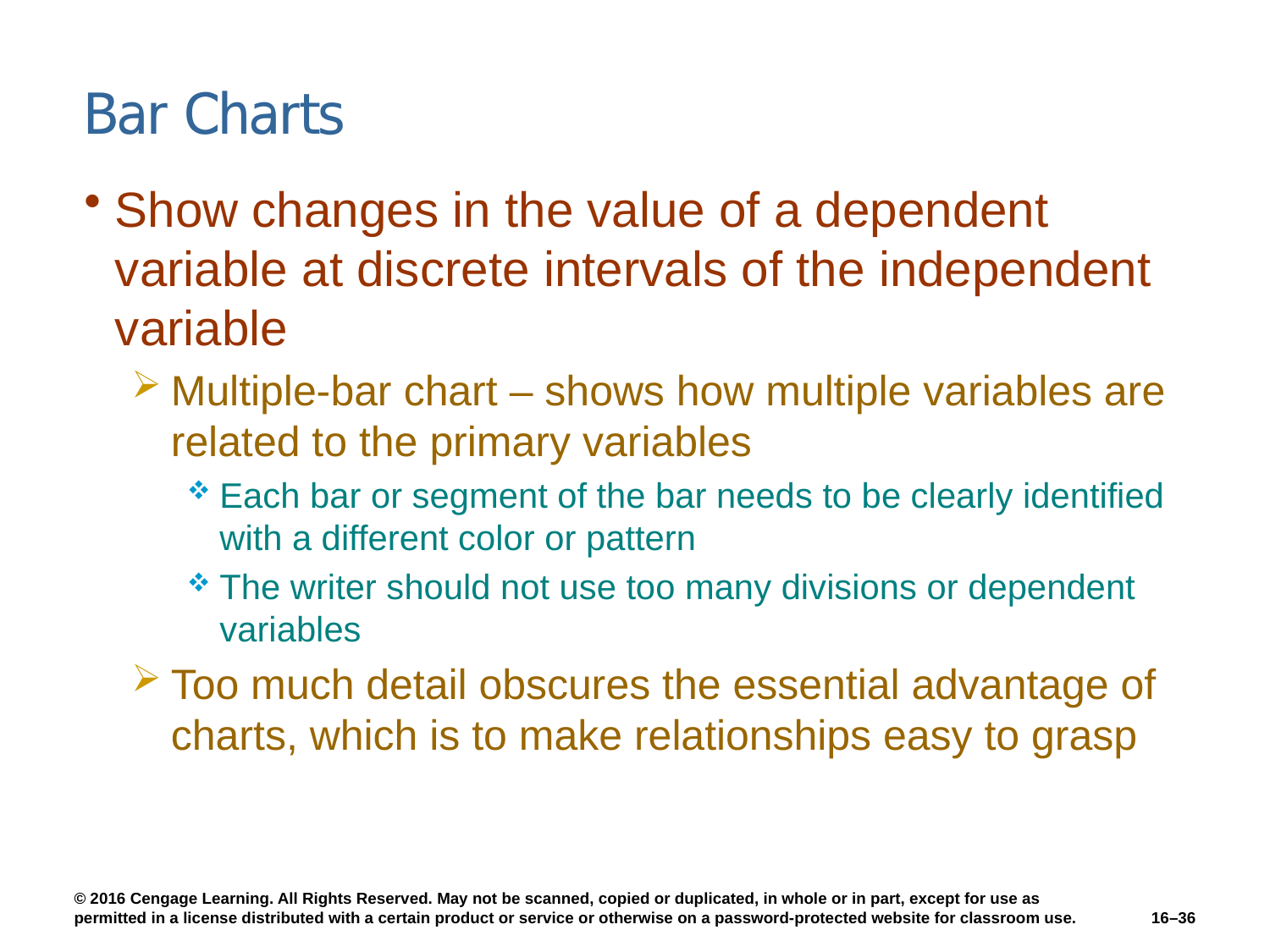

# Bar Charts
Show changes in the value of a dependent variable at discrete intervals of the independent variable
Multiple-bar chart – shows how multiple variables are related to the primary variables
Each bar or segment of the bar needs to be clearly identified with a different color or pattern
The writer should not use too many divisions or dependent variables
Too much detail obscures the essential advantage of charts, which is to make relationships easy to grasp
16–36
© 2016 Cengage Learning. All Rights Reserved. May not be scanned, copied or duplicated, in whole or in part, except for use as permitted in a license distributed with a certain product or service or otherwise on a password-protected website for classroom use.